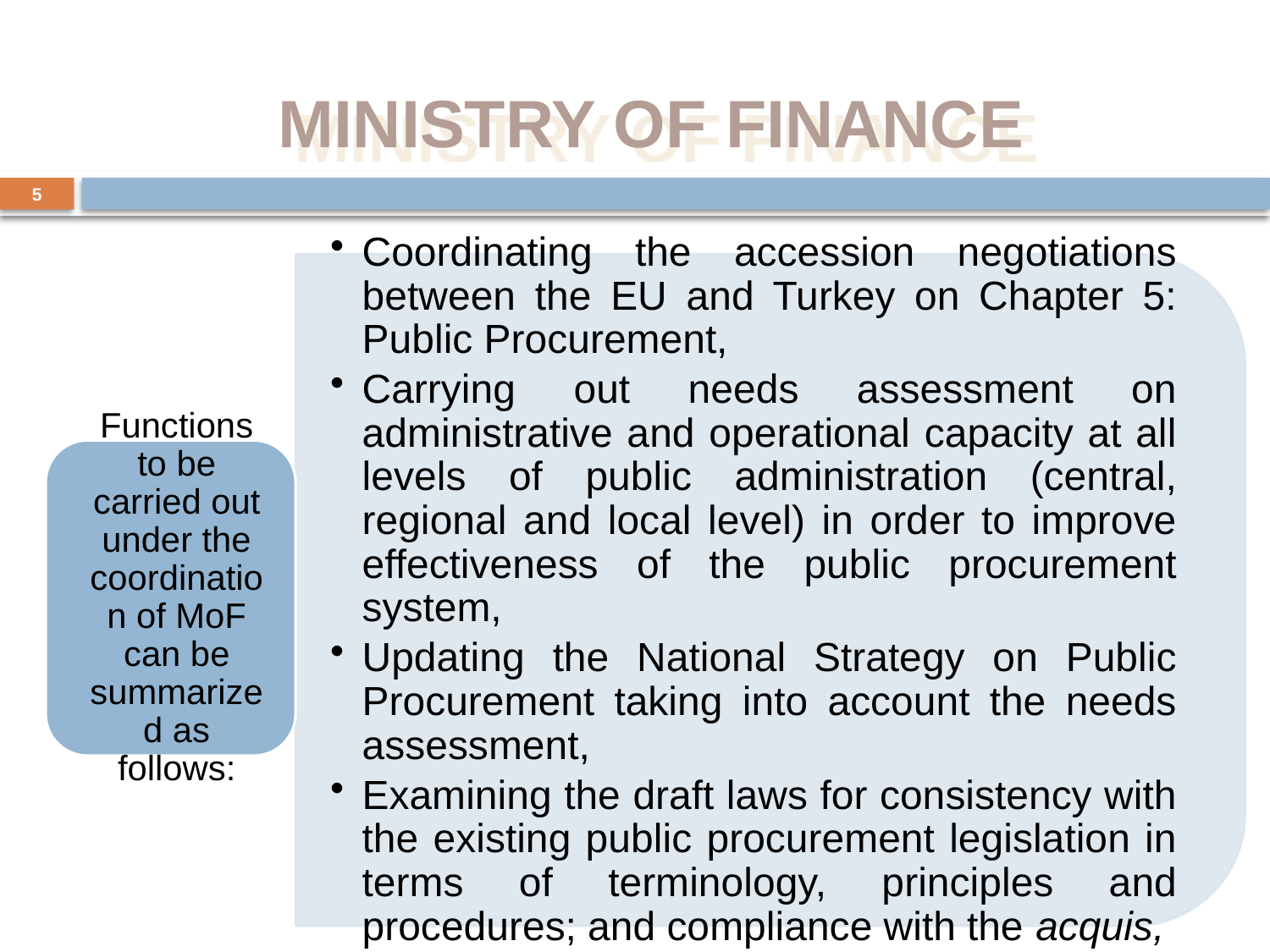

# MINISTRY OF FINANCE
5
Coordinating the accession negotiations between the EU and Turkey on Chapter 5: Public Procurement,
Carrying out needs assessment on administrative and operational capacity at all levels of public administration (central, regional and local level) in order to improve effectiveness of the public procurement system,
Updating the National Strategy on Public Procurement taking into account the needs assessment,
Examining the draft laws for consistency with the existing public procurement legislation in terms of terminology, principles and procedures; and compliance with the acquis,
Functions to be carried out under the coordination of MoF can be summarized as follows: